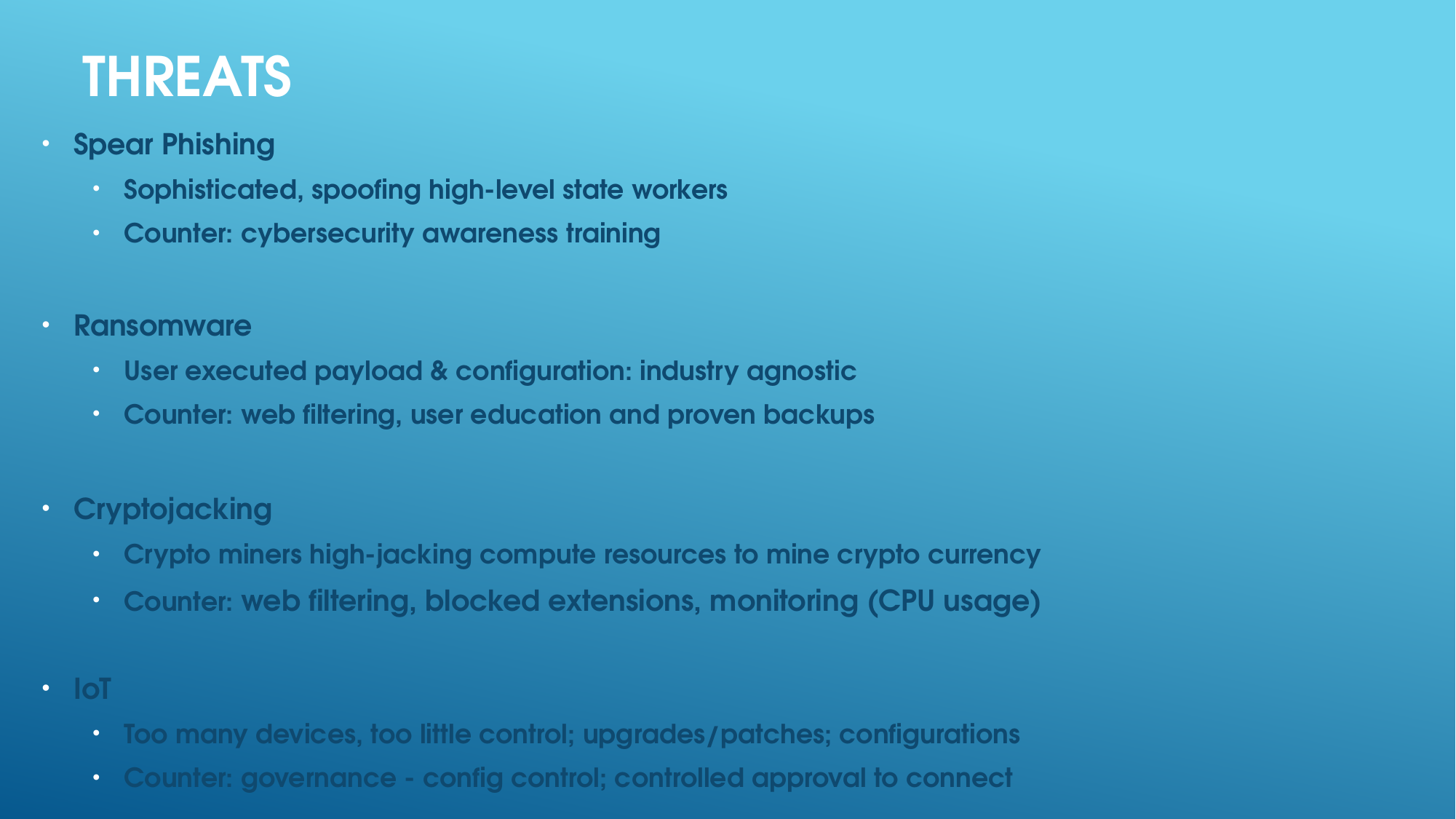

# Threats
Spear Phishing
Sophisticated, spoofing high-level state workers
Counter: cybersecurity awareness training

Ransomware
User executed payload & configuration: industry agnostic
Counter: web filtering, user education and proven backups

Cryptojacking
Crypto miners high-jacking compute resources to mine crypto currency
Counter: web filtering, blocked extensions, monitoring (CPU usage)

IoT
Too many devices, too little control; upgrades/patches; configurations
Counter: governance - config control; controlled approval to connect